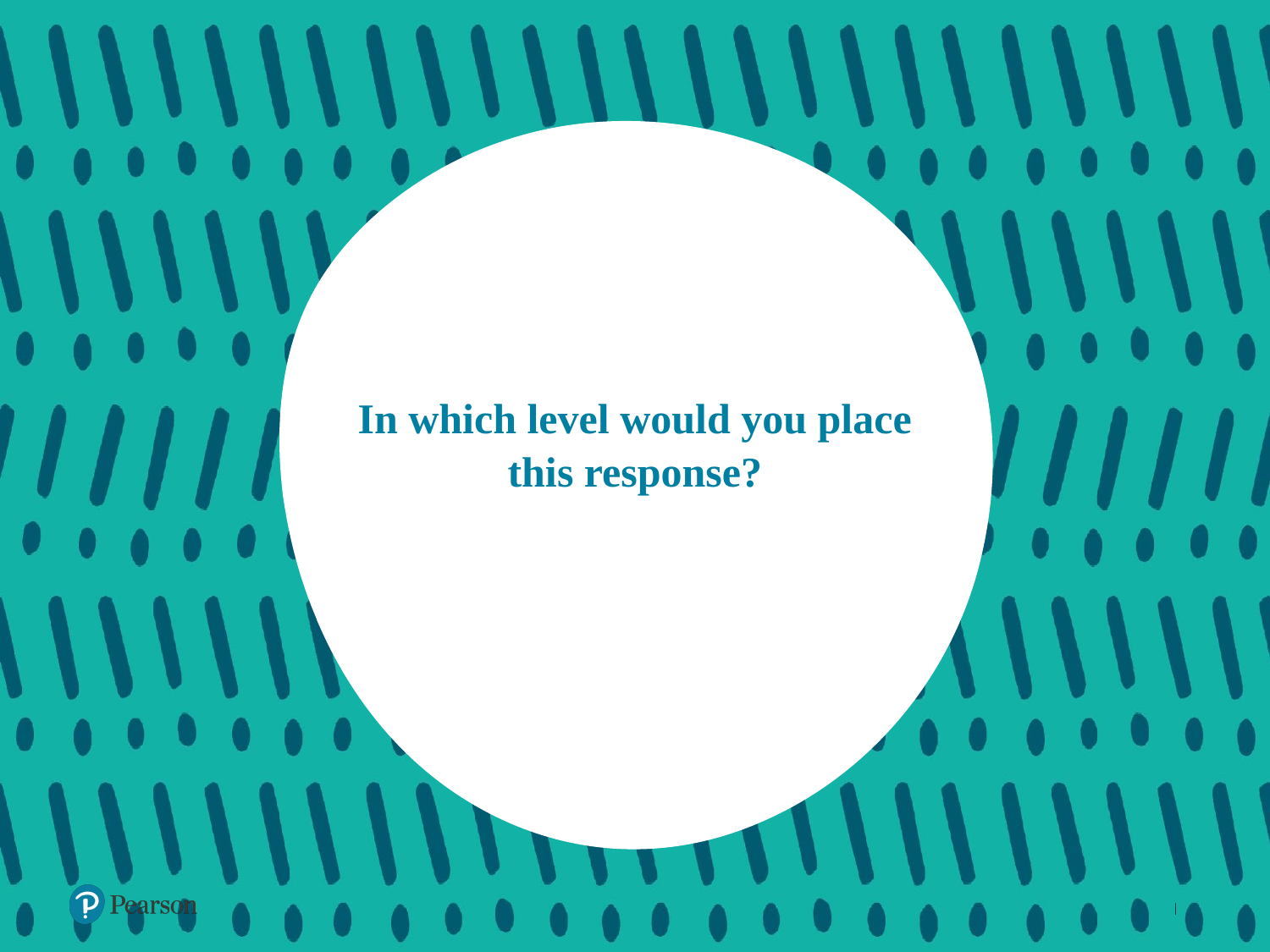

# In which level would you place this response?